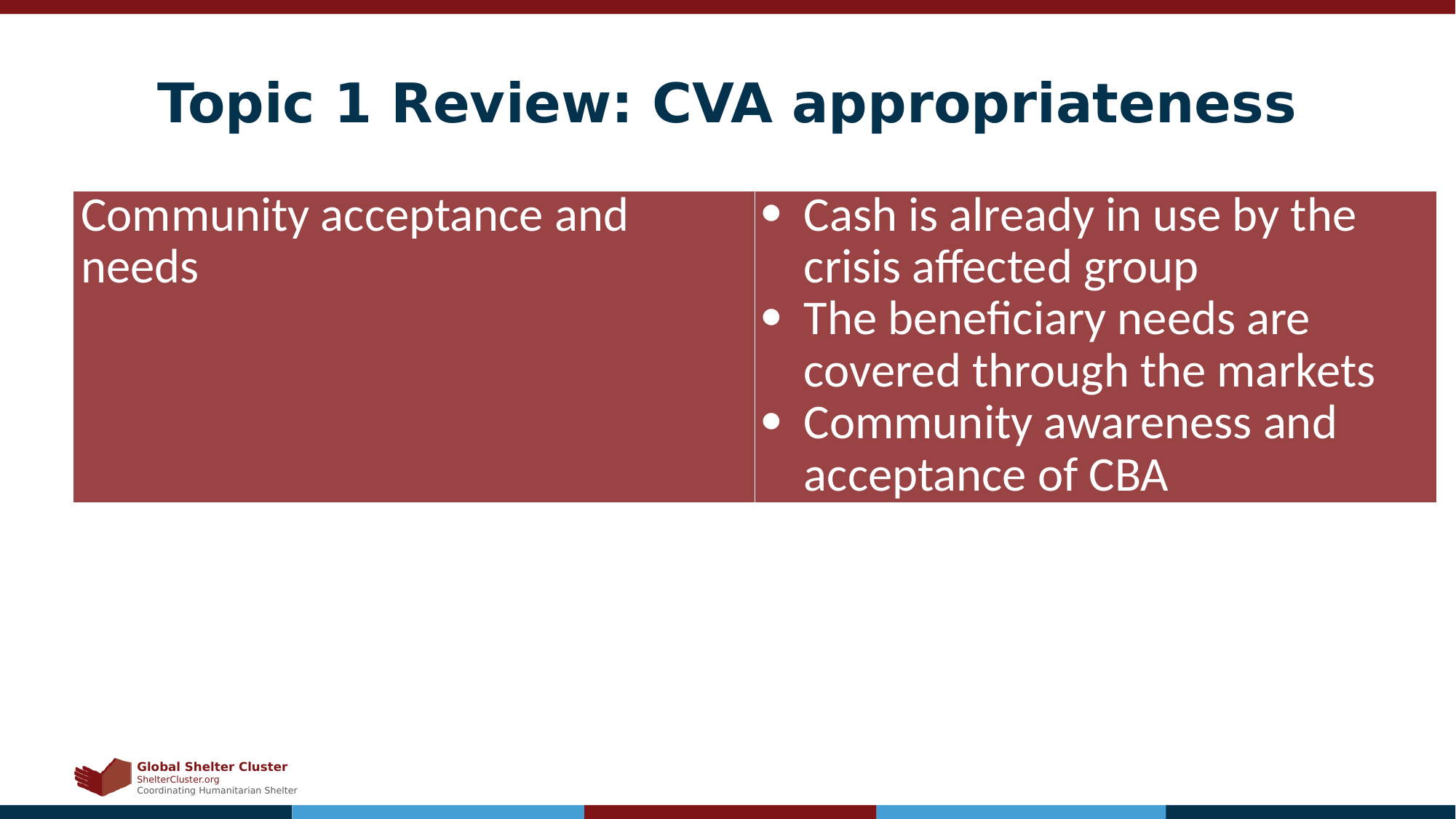

# Topic 1 Review: CVA appropriateness
| Community acceptance and needs | Cash is already in use by the crisis affected group The beneficiary needs are covered through the markets Community awareness and acceptance of CBA |
| --- | --- |